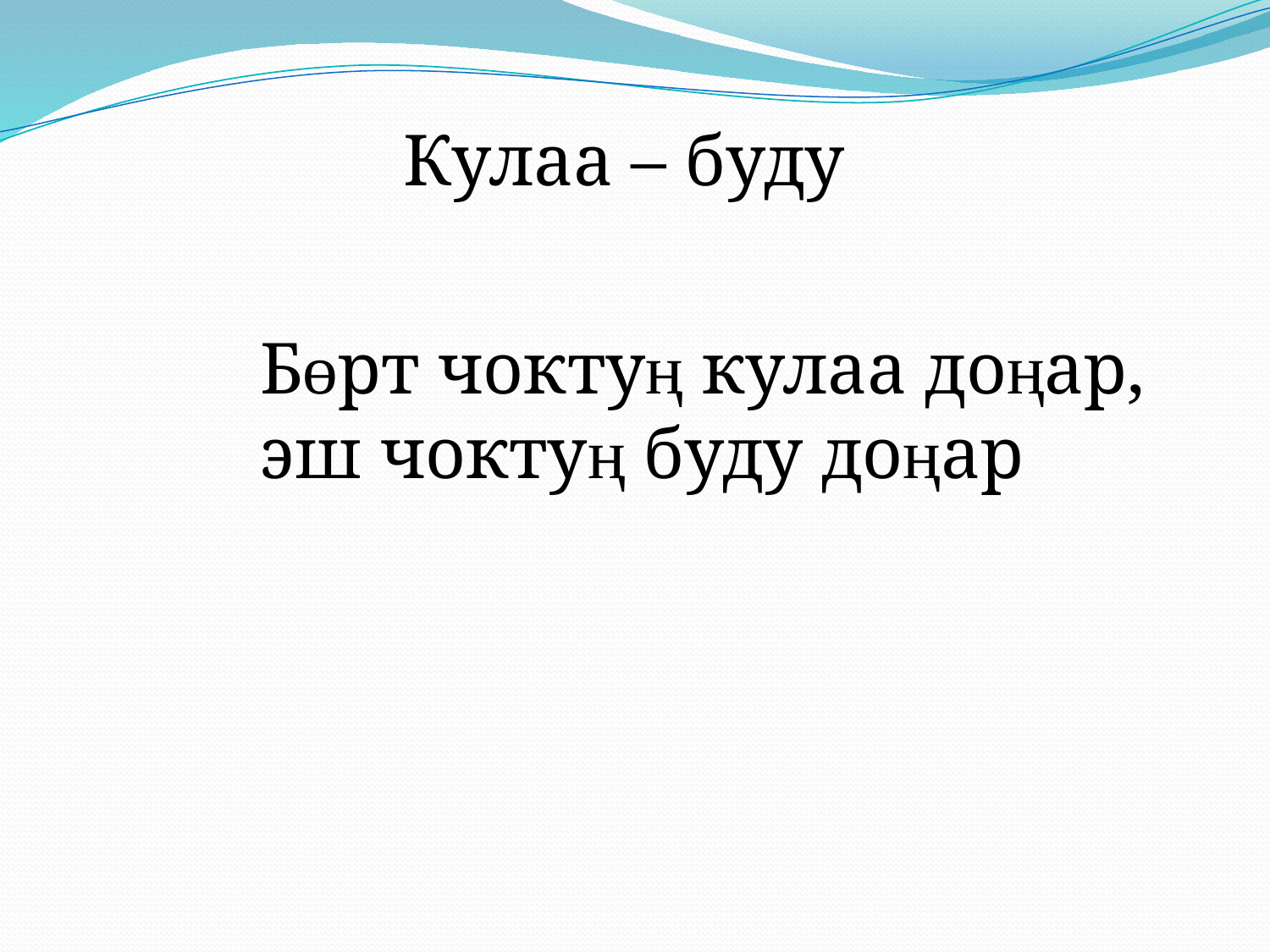

Кулаа – буду
Бөрт чоктуң кулаа доңар,
эш чоктуң буду доңар